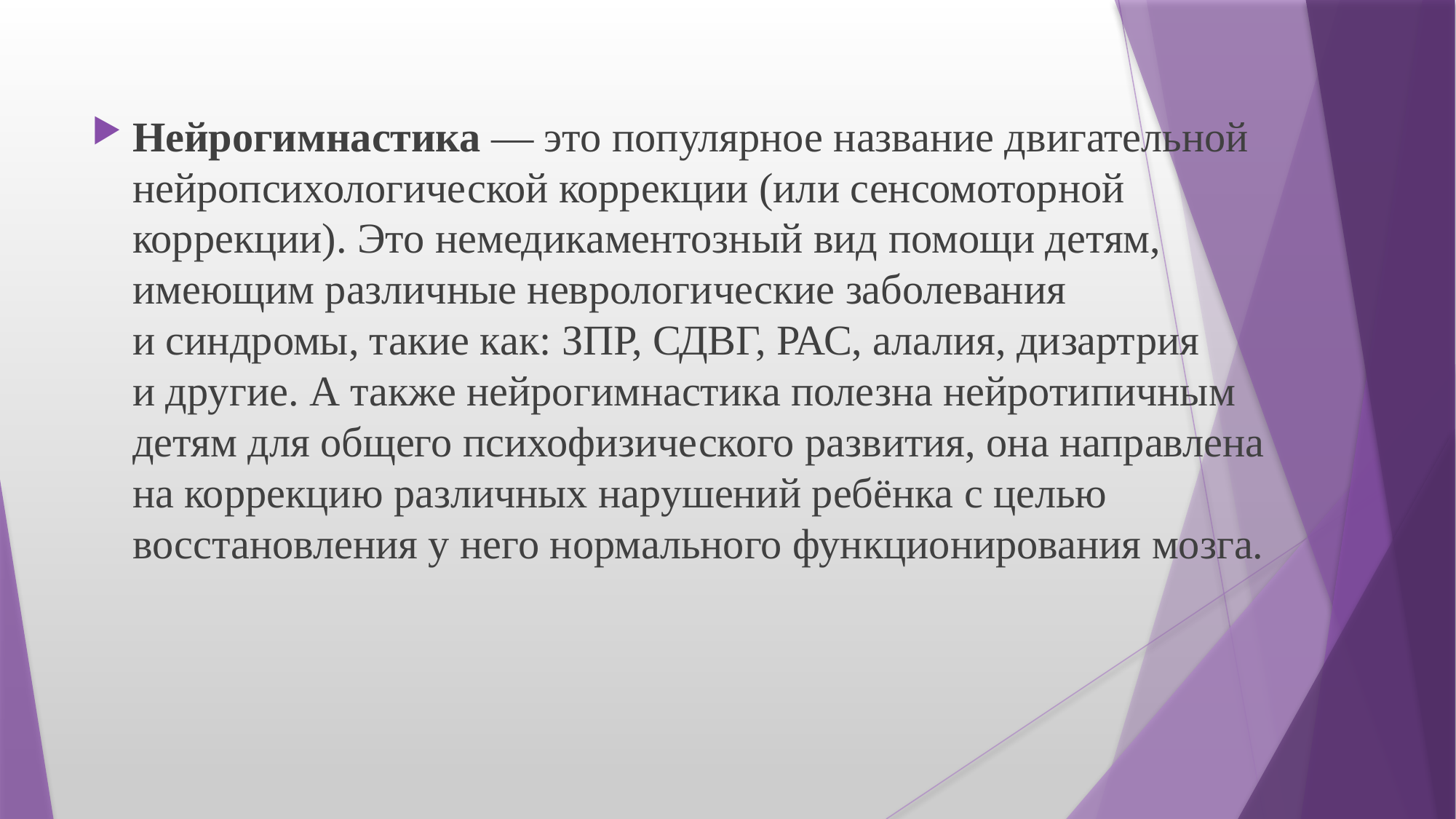

Нейрогимнастика — это популярное название двигательной нейропсихологической коррекции (или сенсомоторной коррекции). Это немедикаментозный вид помощи детям, имеющим различные неврологические заболевания и синдромы, такие как: ЗПР, СДВГ, РАС, алалия, дизартрия и другие. А также нейрогимнастика полезна нейротипичным детям для общего психофизического развития, она направлена на коррекцию различных нарушений ребёнка с целью восстановления у него нормального функционирования мозга.